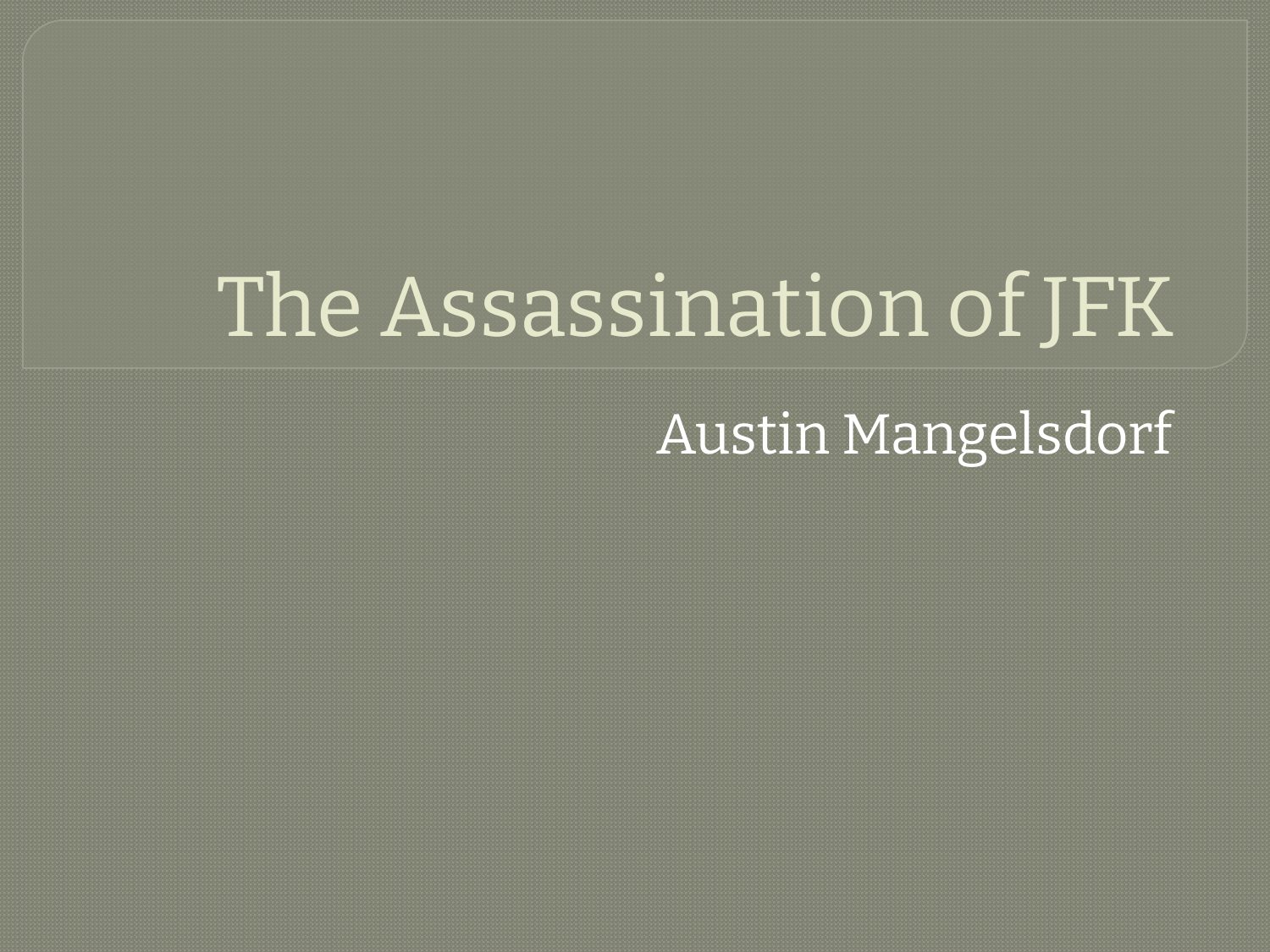

# The Assassination of JFK
Austin Mangelsdorf